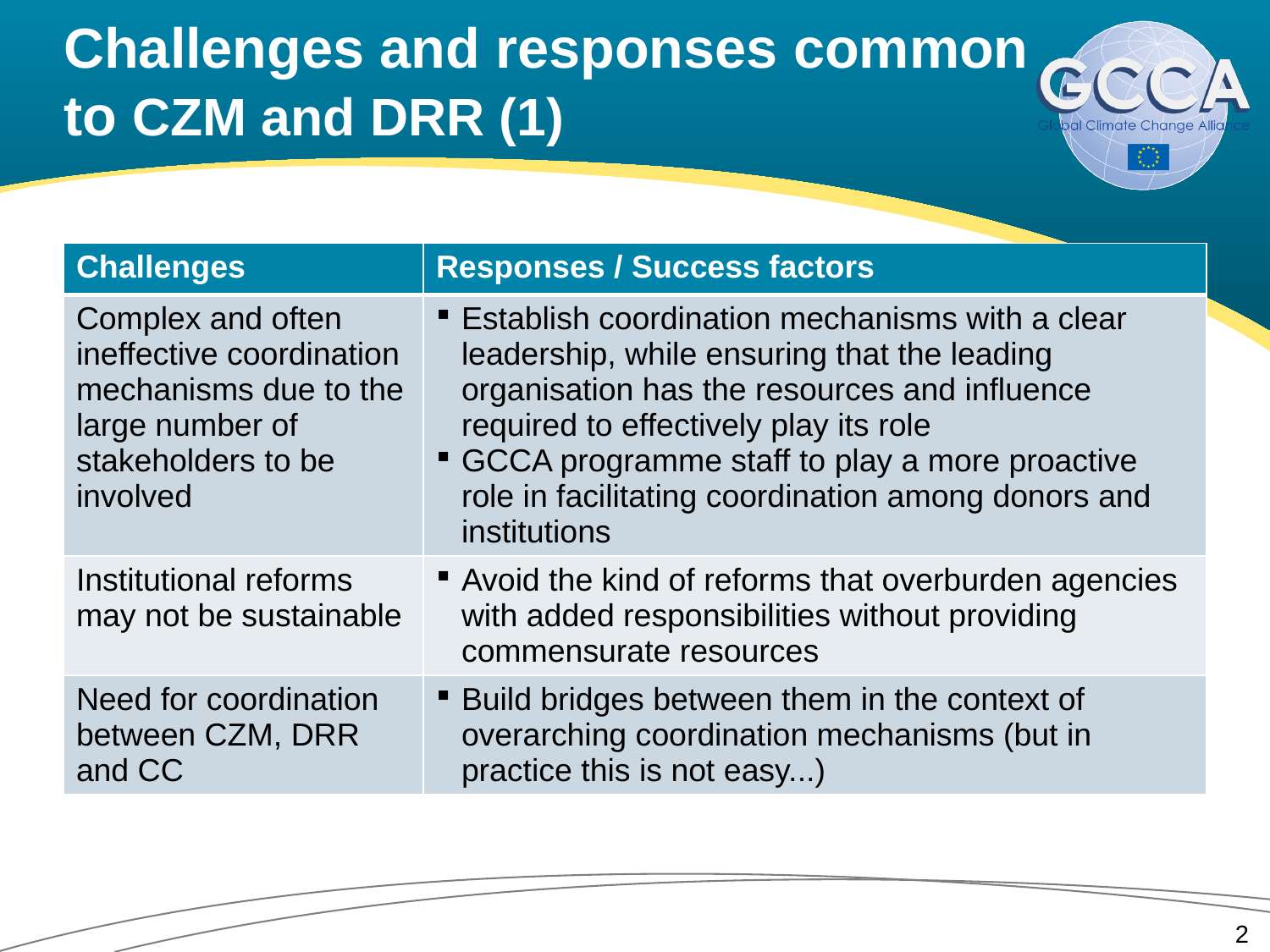

# Challenges and responses common to CZM and DRR (1)
| Challenges | Responses / Success factors |
| --- | --- |
| Complex and often ineffective coordination mechanisms due to the large number of stakeholders to be involved | Establish coordination mechanisms with a clear leadership, while ensuring that the leading organisation has the resources and influence required to effectively play its role GCCA programme staff to play a more proactive role in facilitating coordination among donors and institutions |
| Institutional reforms may not be sustainable | Avoid the kind of reforms that overburden agencies with added responsibilities without providing commensurate resources |
| Need for coordination between CZM, DRR and CC | Build bridges between them in the context of overarching coordination mechanisms (but in practice this is not easy...) |
2